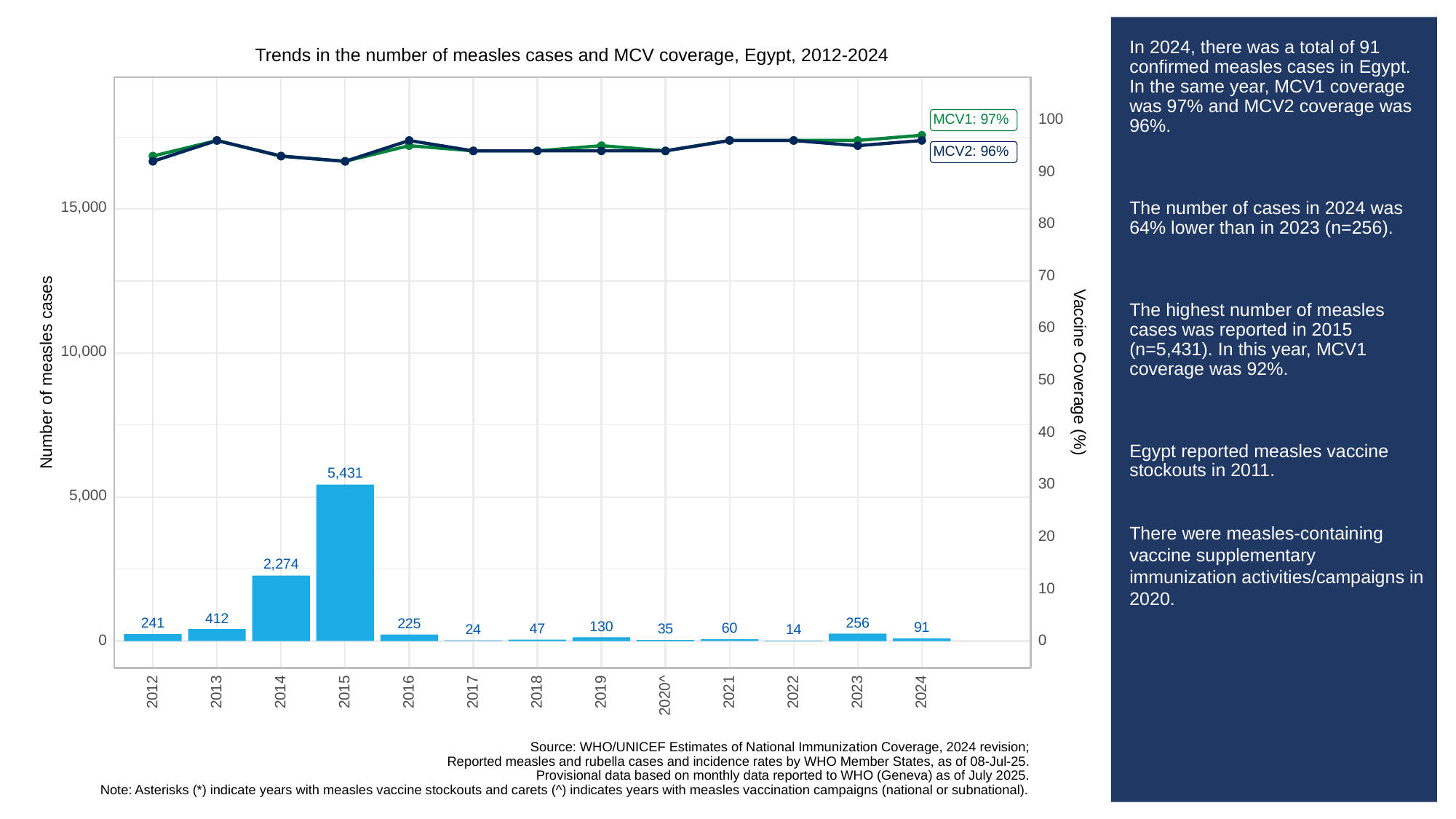

# In 2024, there was a total of 91 confirmed measles cases in Egypt. In the same year, MCV1 coverage was 97% and MCV2 coverage was 96%.

The number of cases in 2024 was 64% lower than in 2023 (n=256).

The highest number of measles cases was reported in 2015 (n=5,431). In this year, MCV1 coverage was 92%.

Egypt reported measles vaccine stockouts in 2011.

There were measles-containing vaccine supplementary immunization activities/campaigns in 2020.

Trends in the number of measles cases and MCV coverage, Egypt, 2012-2024

100
MCV1: 97%

MCV2: 96%

90
15,000

80
70

60
10,000

Vaccine Coverage (%)
Number of measles cases
50

40
5,431
30

5,000

20
2,274

10
412
256
241
225
130
91
60
47
35
24
14

0
0

2013
2023
2012
2014
2015
2016
2017
2018
2019
2021
2022
2024
2020^
Source: WHO/UNICEF Estimates of National Immunization Coverage, 2024 revision;
Reported measles and rubella cases and incidence rates by WHO Member States, as of 08-Jul-25.
Provisional data based on monthly data reported to WHO (Geneva) as of July 2025.
Note: Asterisks (*) indicate years with measles vaccine stockouts and carets (^) indicates years with measles vaccination campaigns (national or subnational).